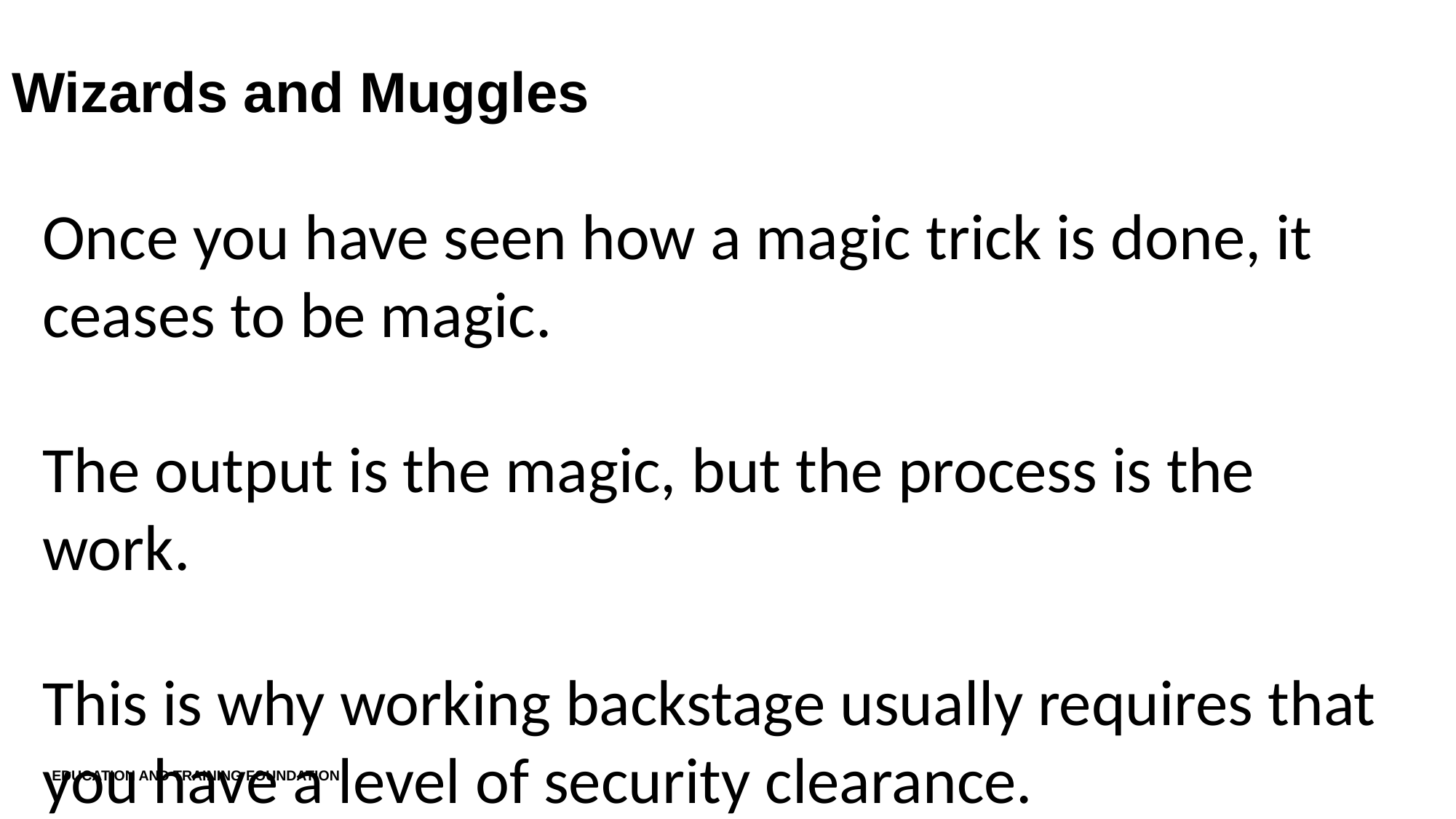

# Wizards and Muggles
Once you have seen how a magic trick is done, it ceases to be magic.

The output is the magic, but the process is the work.

This is why working backstage usually requires that you have a level of security clearance.

EDUCATION AND TRAINING FOUNDATION